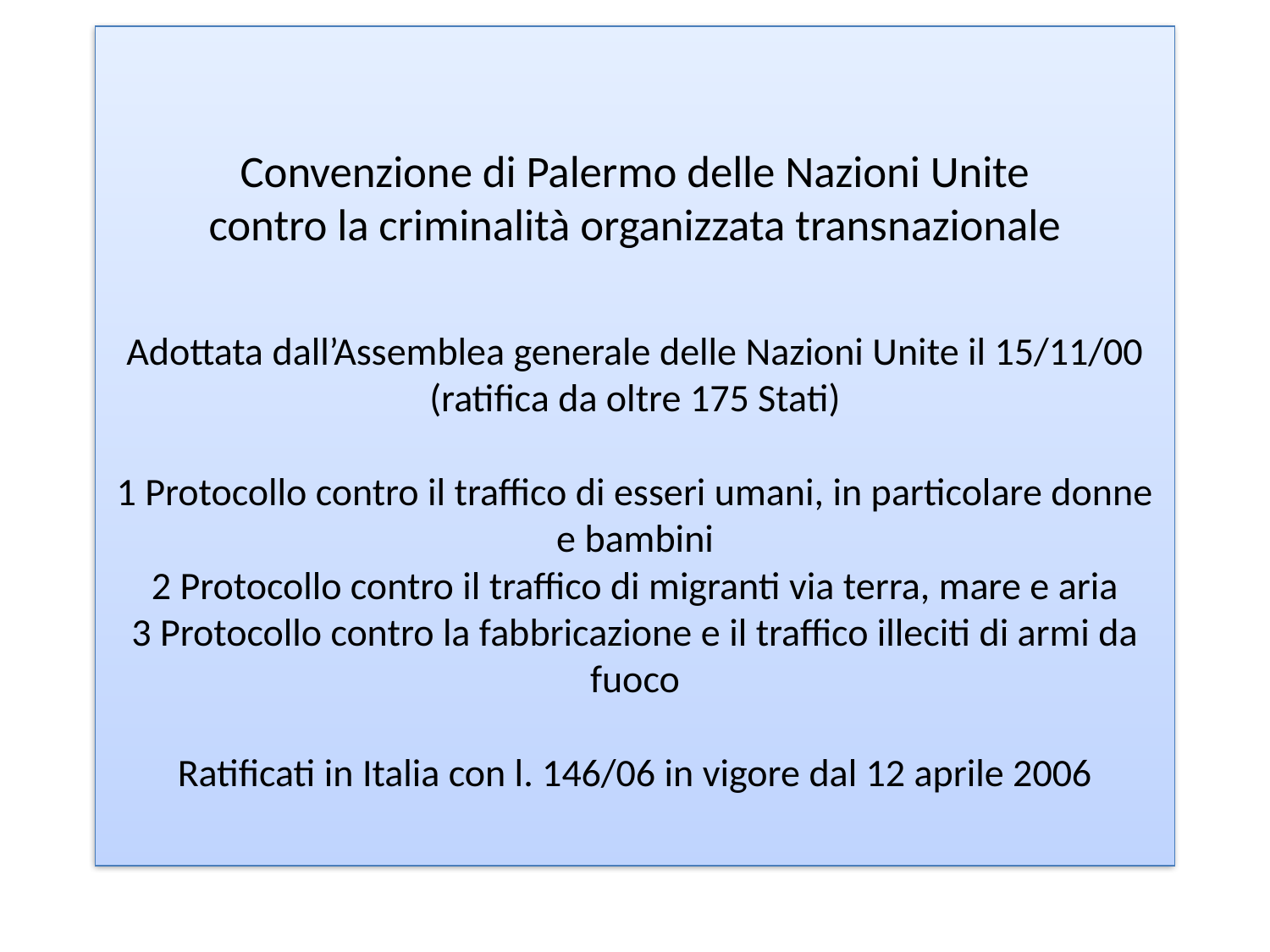

# Convenzione di Palermo delle Nazioni Unite contro la criminalità organizzata transnazionale Adottata dall’Assemblea generale delle Nazioni Unite il 15/11/00 (ratifica da oltre 175 Stati)   1 Protocollo contro il traffico di esseri umani, in particolare donne e bambini 2 Protocollo contro il traffico di migranti via terra, mare e aria 3 Protocollo contro la fabbricazione e il traffico illeciti di armi da fuoco   Ratificati in Italia con l. 146/06 in vigore dal 12 aprile 2006